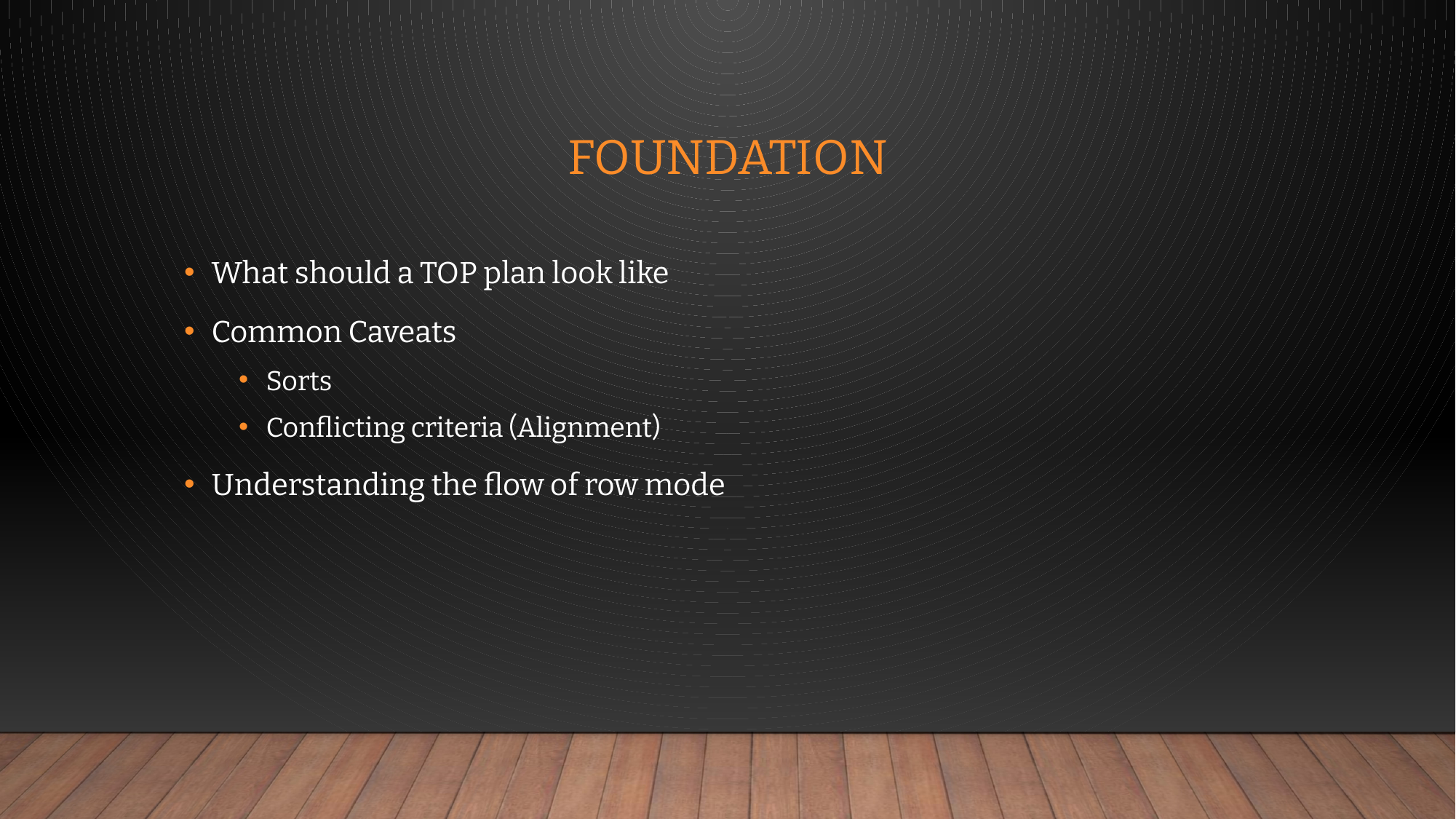

# Foundation
What should a TOP plan look like
Common Caveats
Sorts
Conflicting criteria (Alignment)
Understanding the flow of row mode